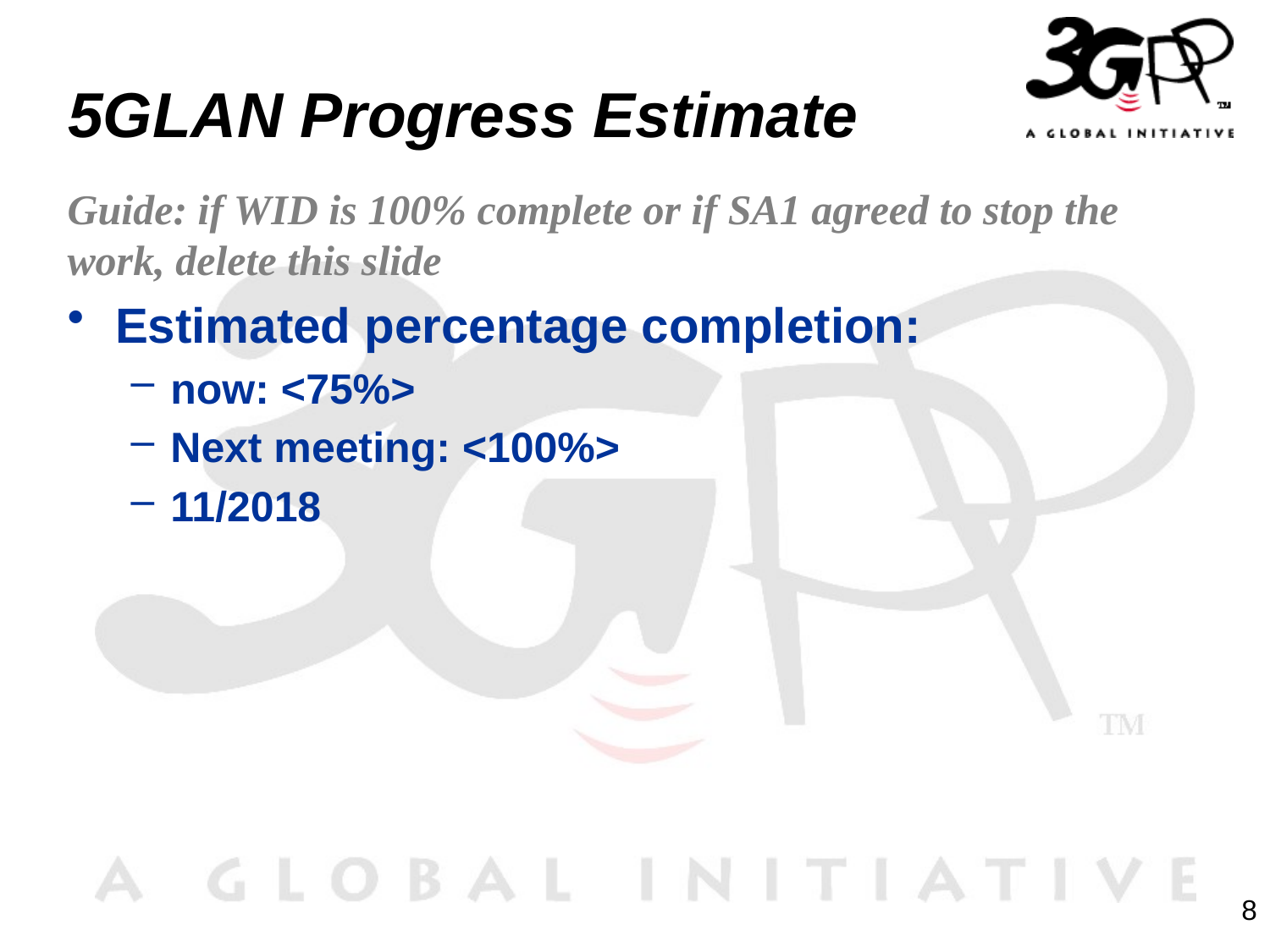

# 5GLAN Progress Estimate
Guide: if WID is 100% complete or if SA1 agreed to stop the work, delete this slide
Estimated percentage completion:
now: <75%>
Next meeting: <100%>
11/2018
8